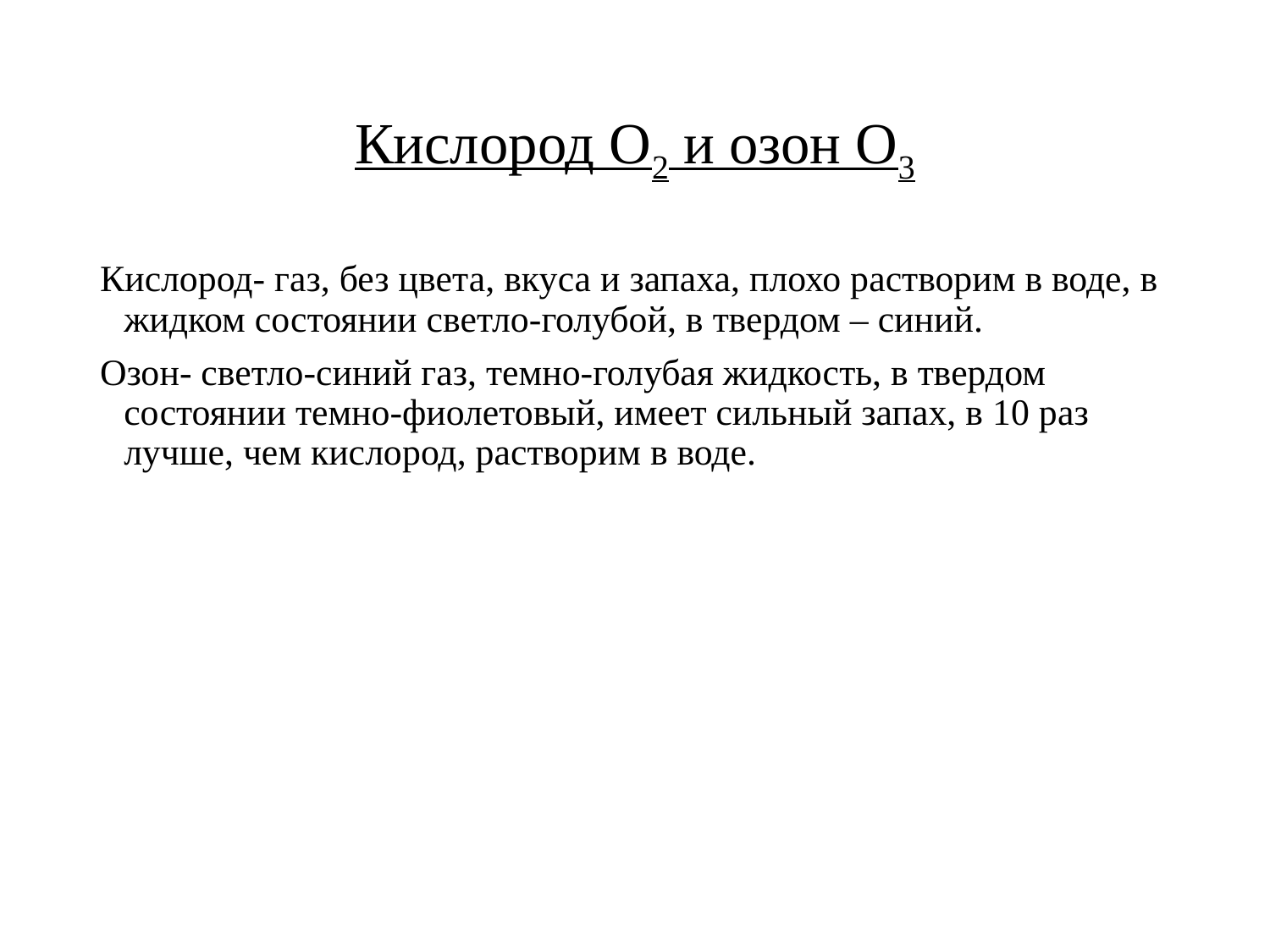

# Кислород О2 и озон О3
Кислород- газ, без цвета, вкуса и запаха, плохо растворим в воде, в жидком состоянии светло-голубой, в твердом – синий.
Озон- светло-синий газ, темно-голубая жидкость, в твердом состоянии темно-фиолетовый, имеет сильный запах, в 10 раз лучше, чем кислород, растворим в воде.